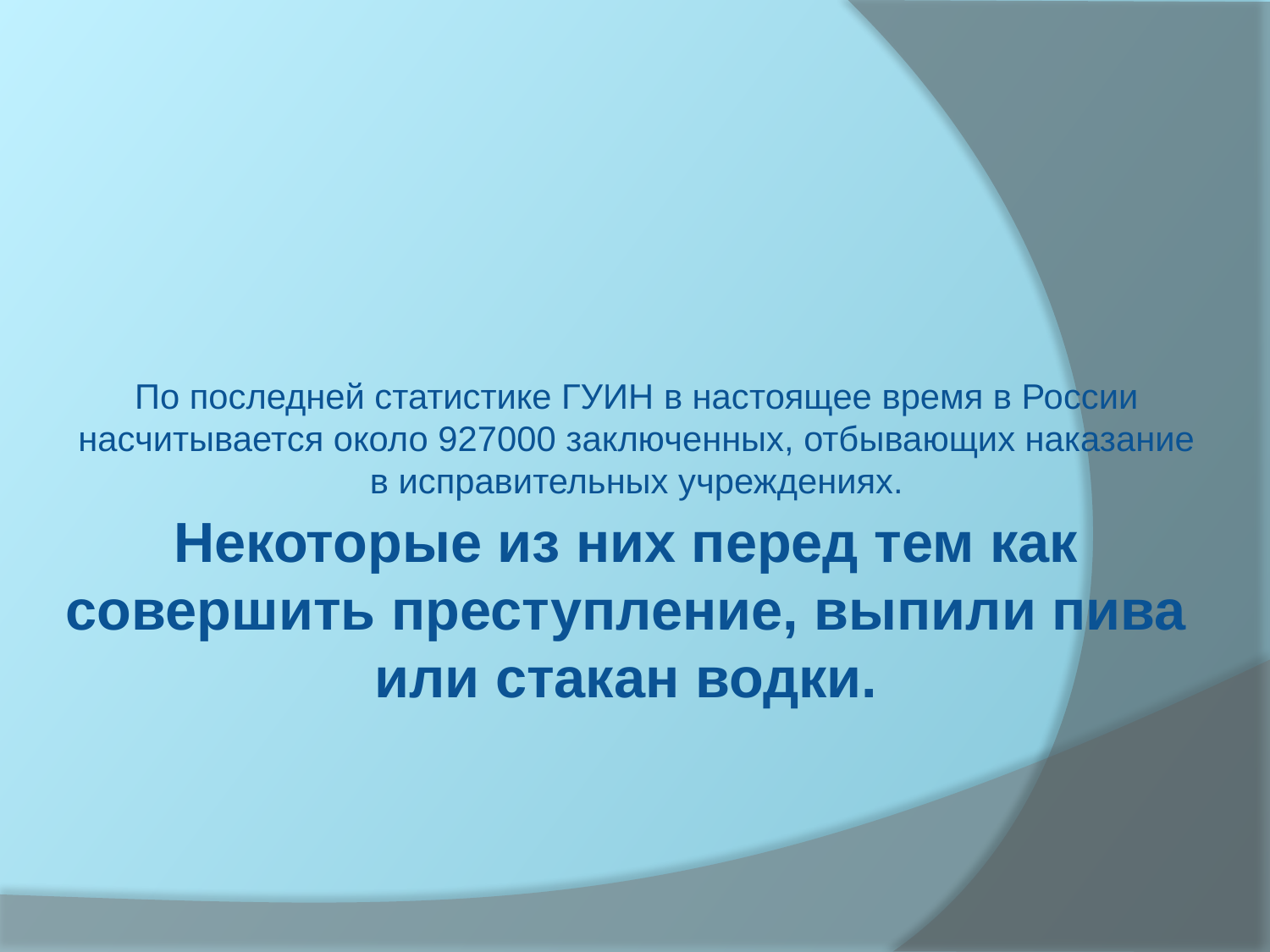

По последней статистике ГУИН в настоящее время в России насчитывается около 927000 заключенных, отбывающих наказание в исправительных учреждениях.

Некоторые из них перед тем как совершить преступление, выпили пива или стакан водки.